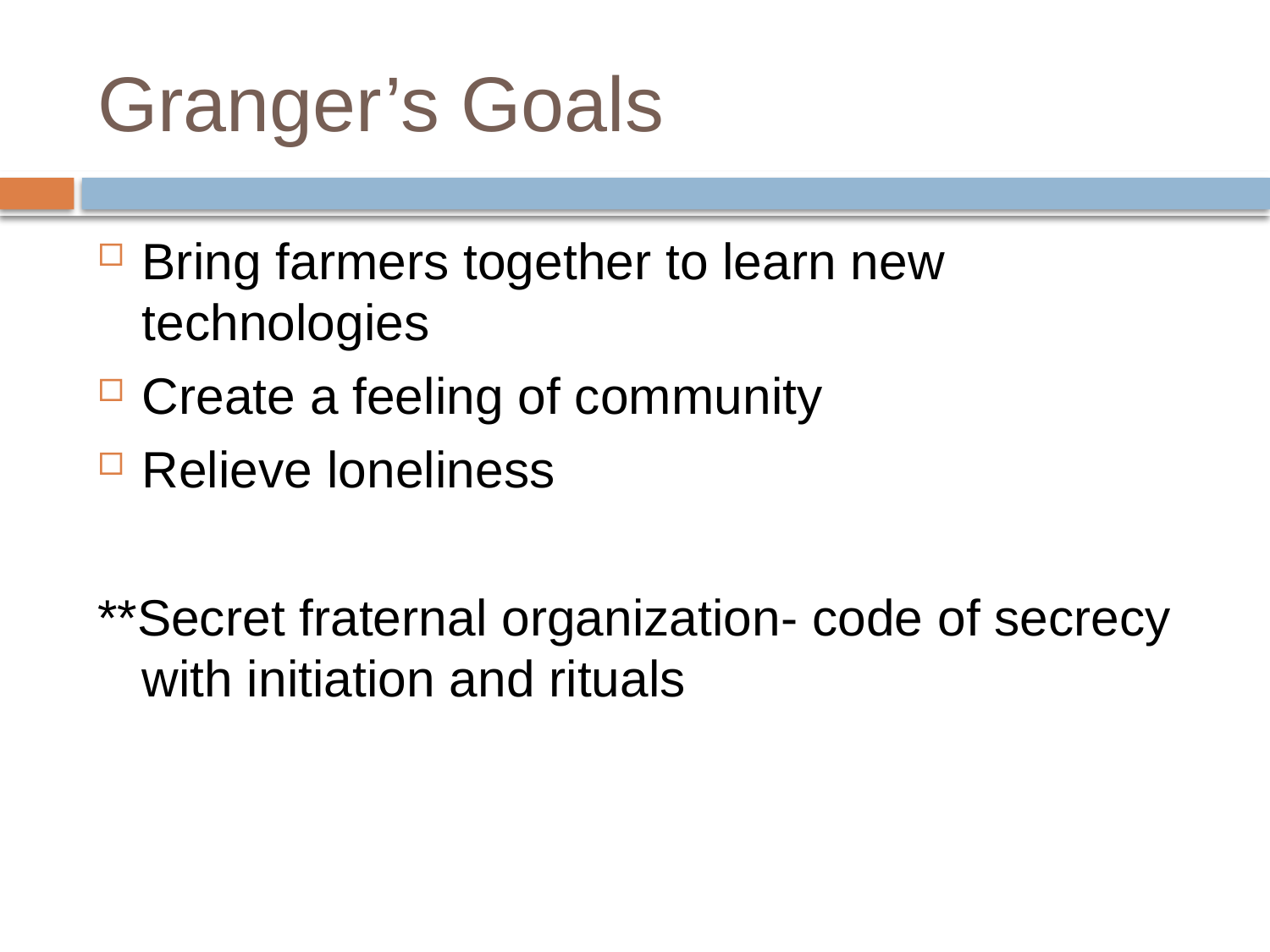

# Granger’s Goals
Bring farmers together to learn new technologies
Create a feeling of community
Relieve loneliness

**Secret fraternal organization- code of secrecy with initiation and rituals